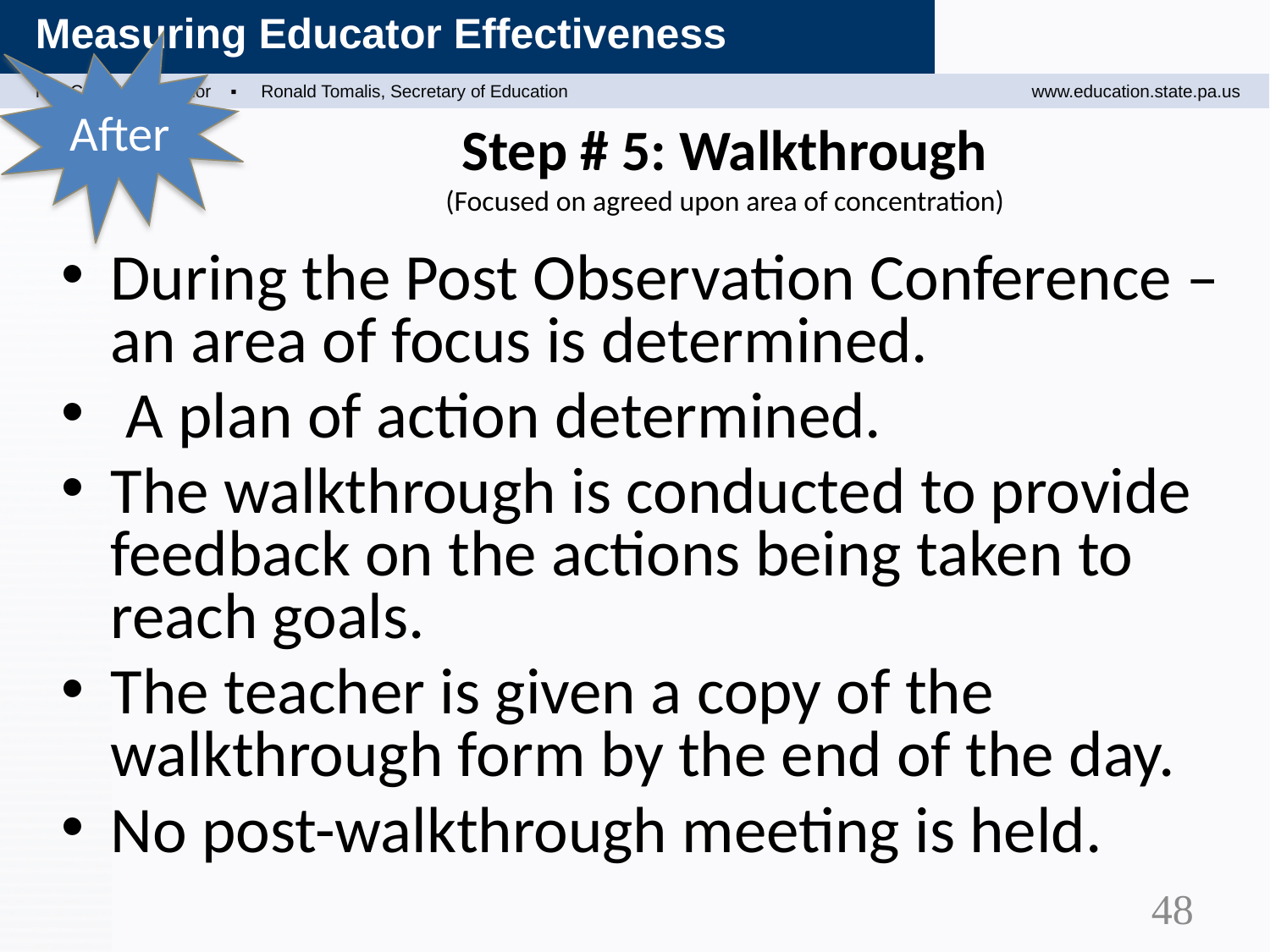

After
# Step # 5: Walkthrough (Focused on agreed upon area of concentration)
During the Post Observation Conference – an area of focus is determined.
 A plan of action determined.
The walkthrough is conducted to provide feedback on the actions being taken to reach goals.
The teacher is given a copy of the walkthrough form by the end of the day.
No post-walkthrough meeting is held.
48